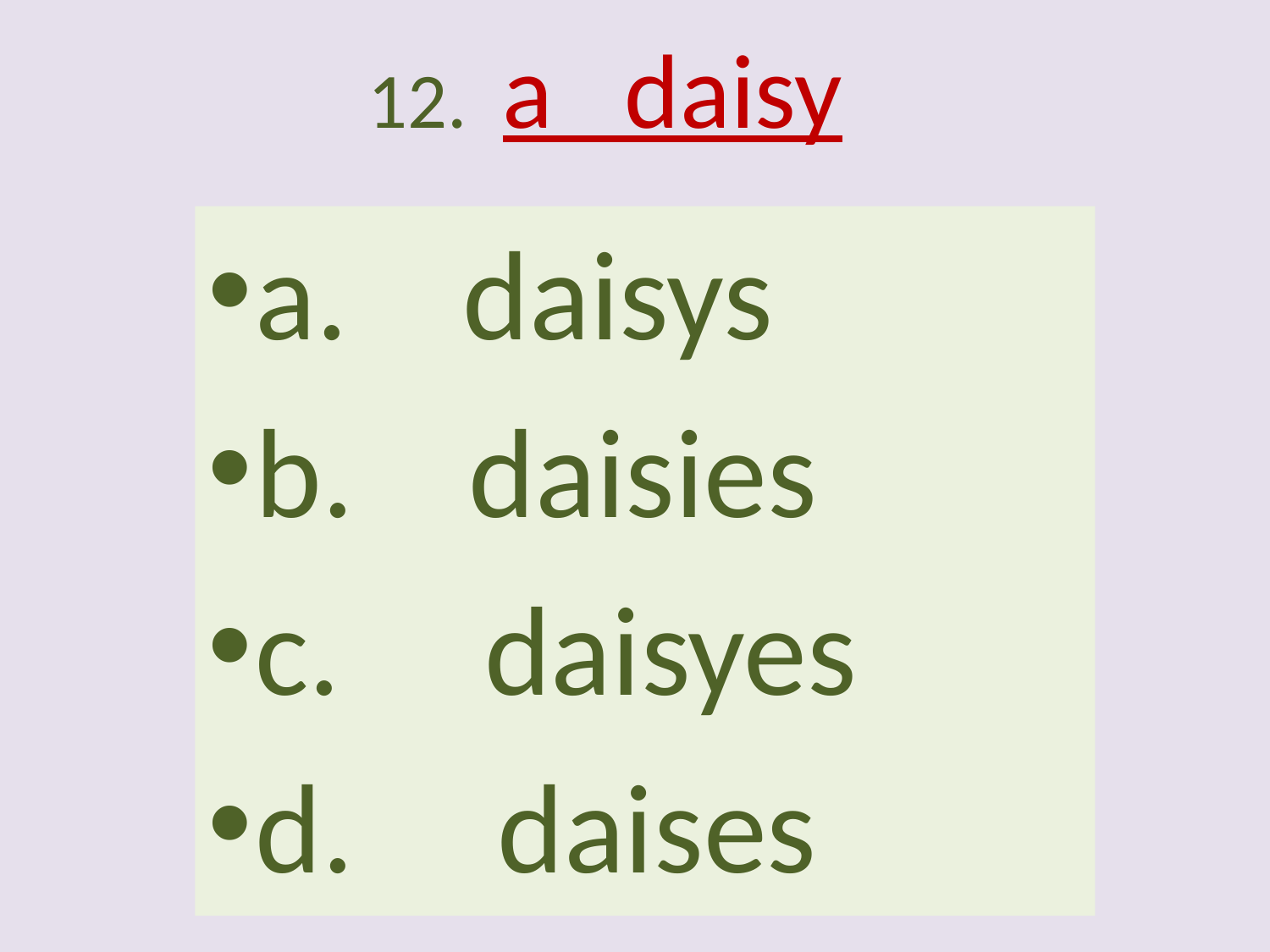

# 12.  a   daisy
a.    daisys
b.    daisies
c.     daisyes
d.     daises